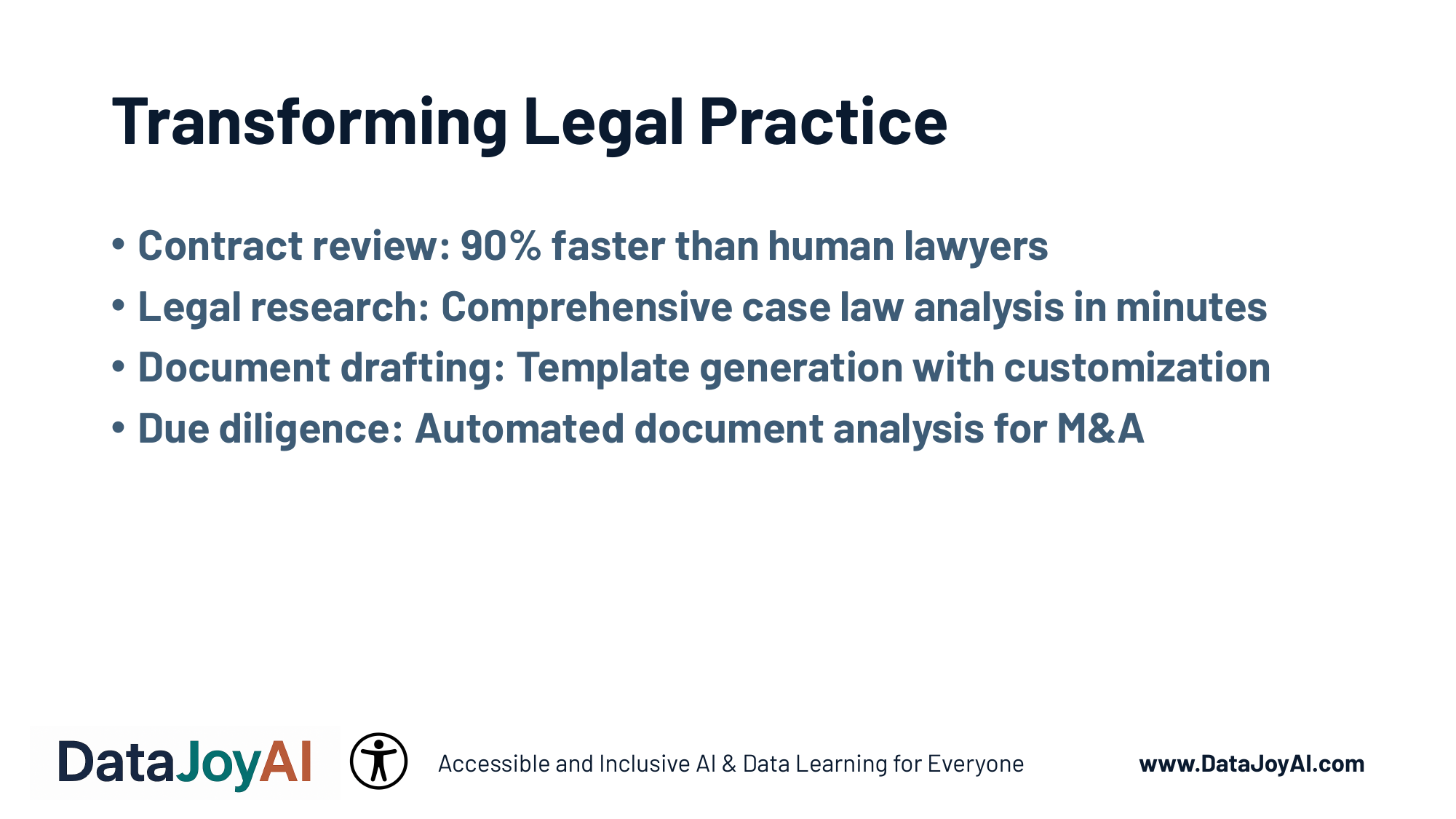

# Transforming Legal Practice
Contract review: 90% faster than human lawyers
Legal research: Comprehensive case law analysis in minutes
Document drafting: Template generation with customization
Due diligence: Automated document analysis for M&A